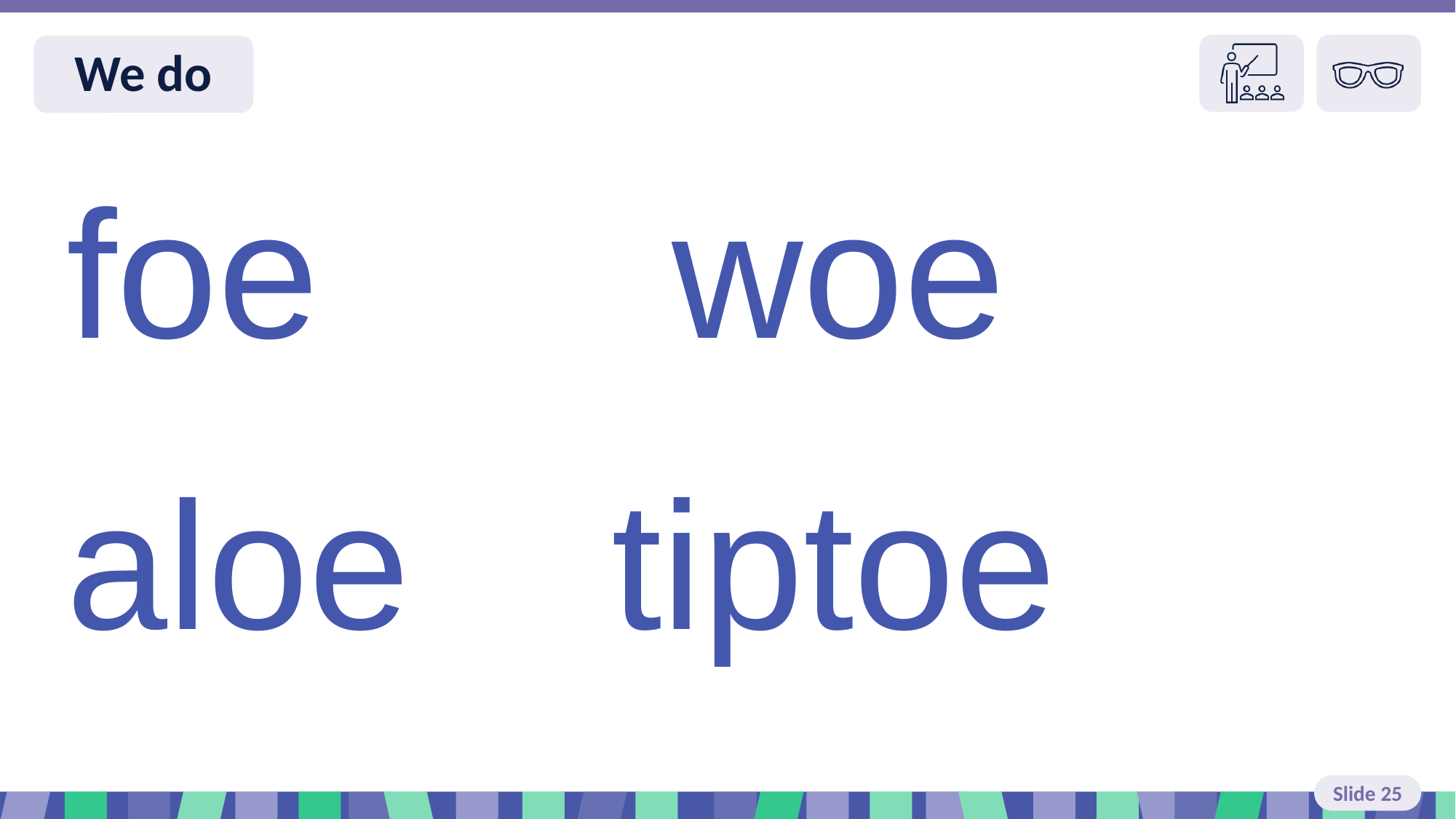

Slide 25 We do
foe       woe
aloe    tiptoe